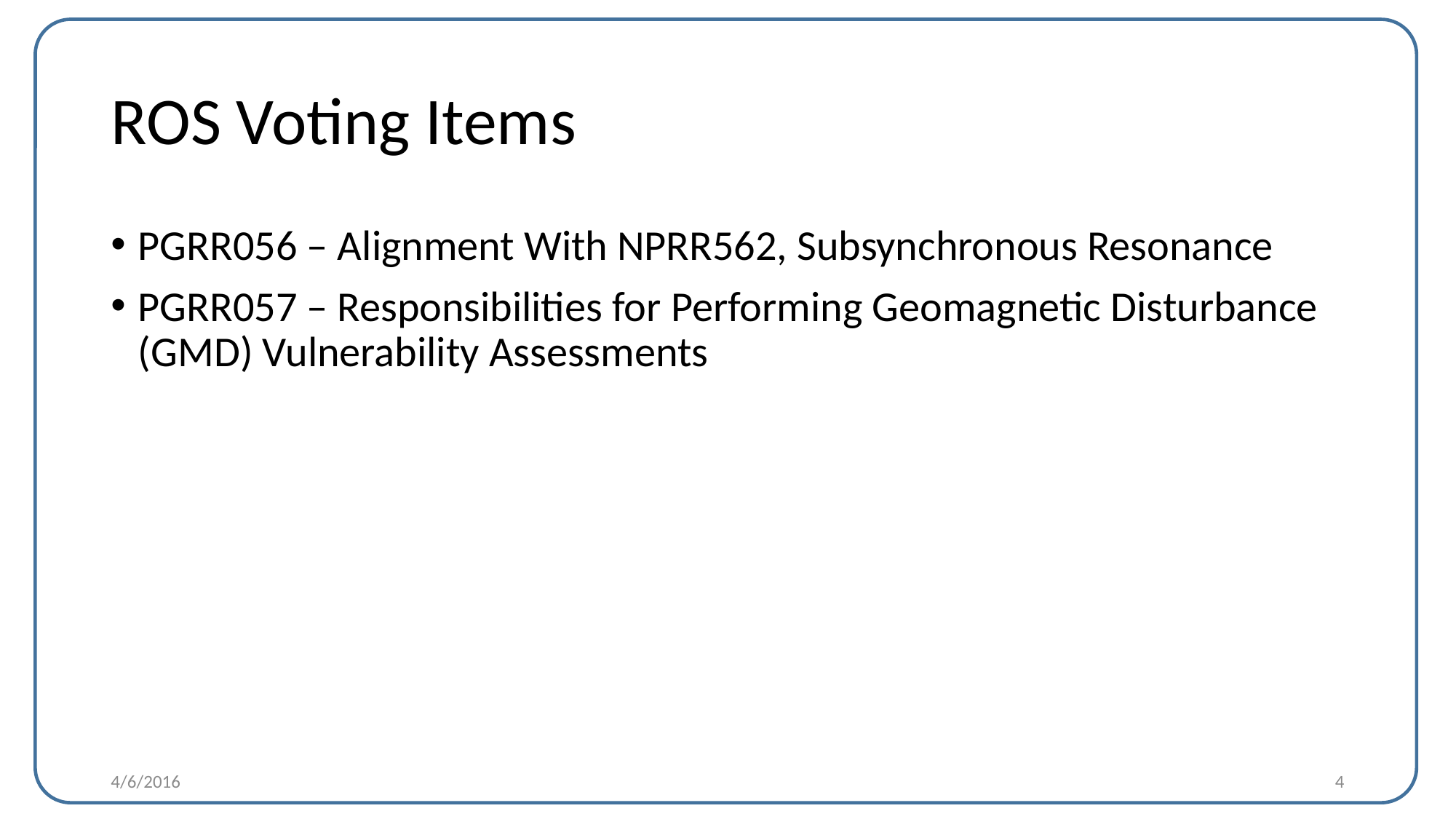

# ROS Voting Items
PGRR056 – Alignment With NPRR562, Subsynchronous Resonance
PGRR057 – Responsibilities for Performing Geomagnetic Disturbance (GMD) Vulnerability Assessments
4/6/2016
4